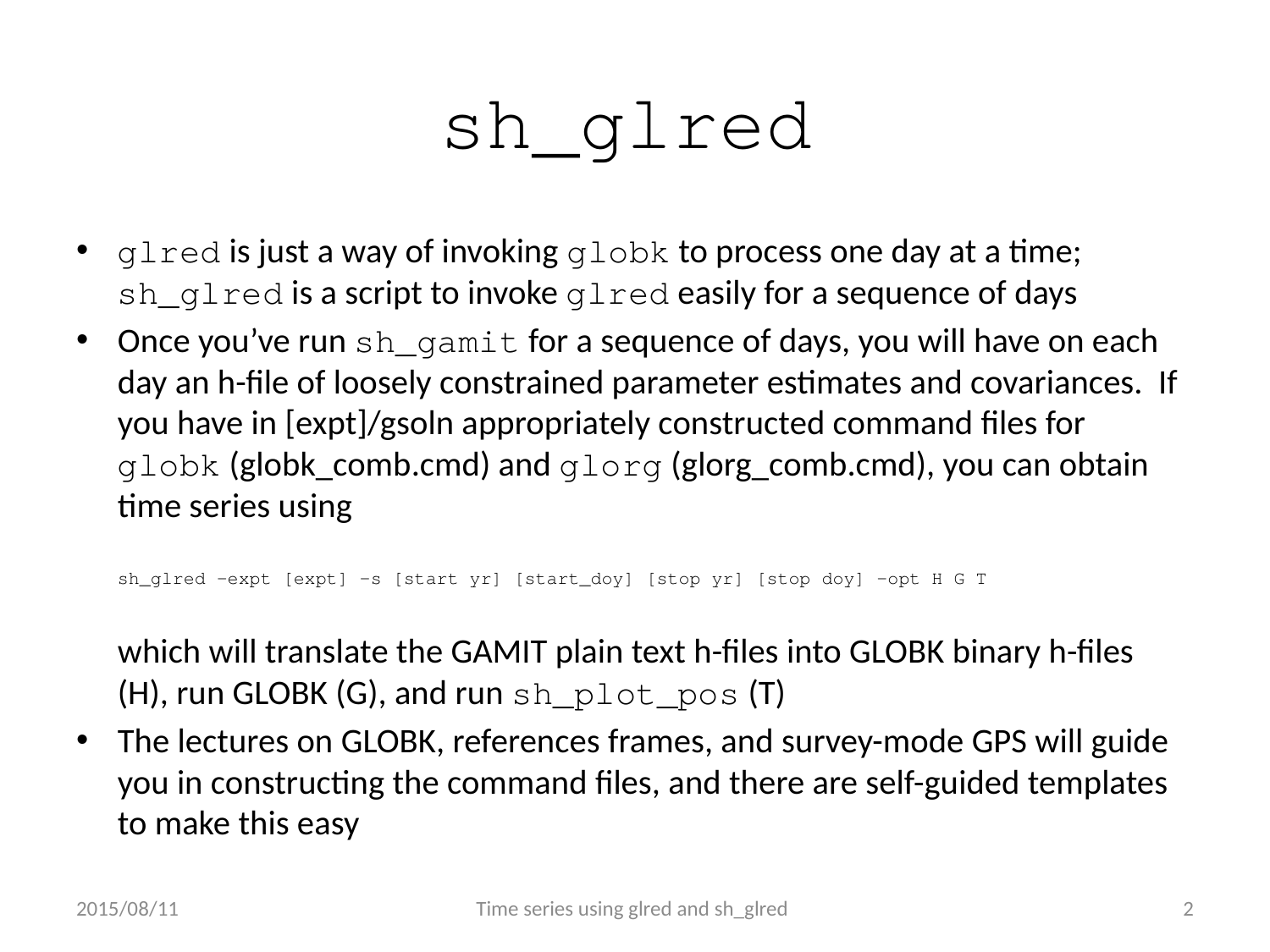

# sh_glred
glred is just a way of invoking globk to process one day at a time; sh_glred is a script to invoke glred easily for a sequence of days
Once you’ve run sh_gamit for a sequence of days, you will have on each day an h-file of loosely constrained parameter estimates and covariances.  If you have in [expt]/gsoln appropriately constructed command files for globk (globk_comb.cmd) and glorg (glorg_comb.cmd), you can obtain time series using
sh_glred -expt [expt] -s [start yr] [start_doy] [stop yr] [stop doy] -opt H G T
which will translate the GAMIT plain text h-files into GLOBK binary h-files (H), run GLOBK (G), and run sh_plot_pos (T)
The lectures on GLOBK, references frames, and survey-mode GPS will guide you in constructing the command files, and there are self-guided templates to make this easy
2015/08/11
Time series using glred and sh_glred
2